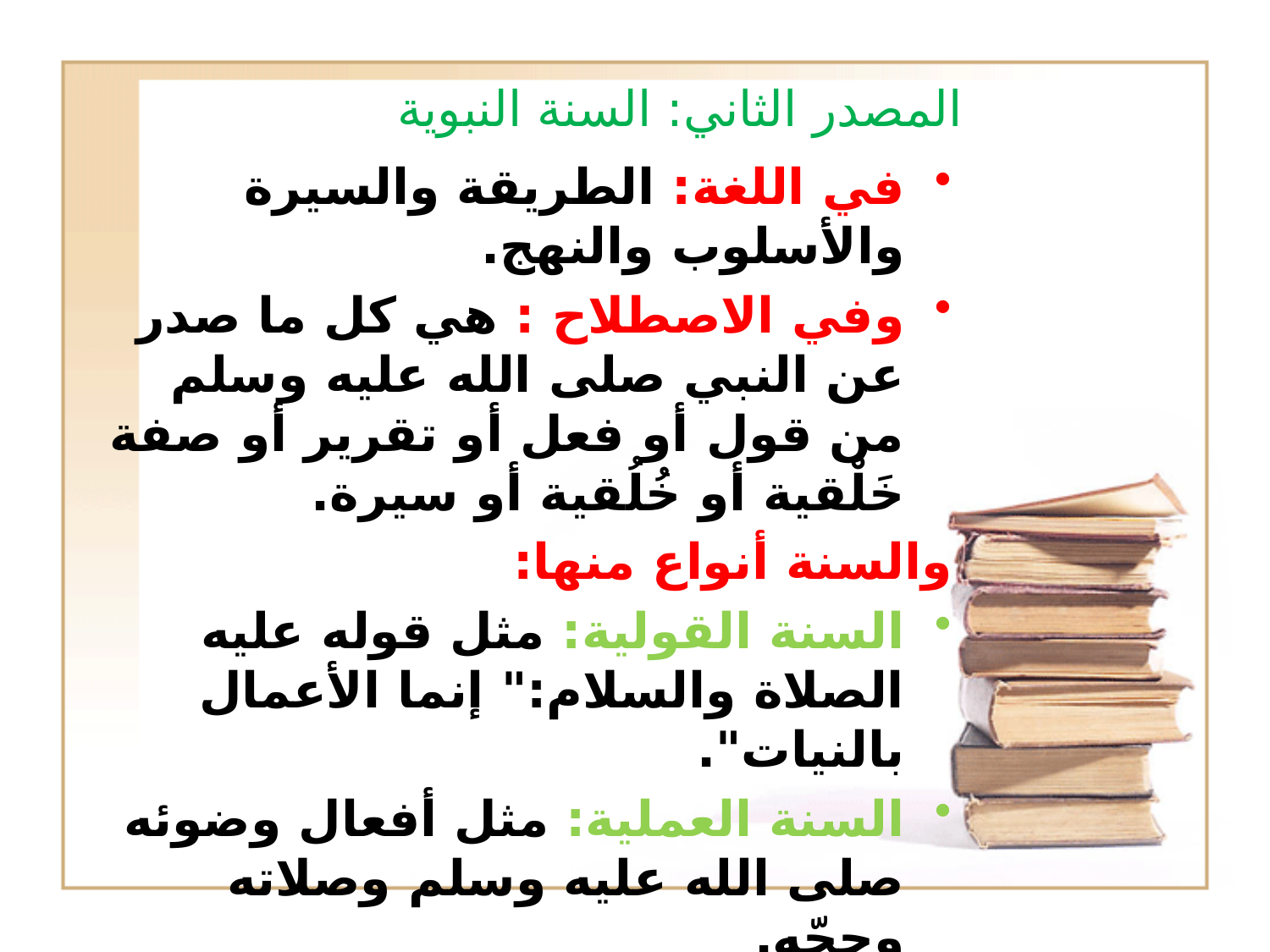

# المصدر الثاني: السنة النبوية
في اللغة: الطريقة والسيرة والأسلوب والنهج.
وفي الاصطلاح : هي كل ما صدر عن النبي صلى الله عليه وسلم من قول أو فعل أو تقرير أو صفة خَلْقية أو خُلُقية أو سيرة.
والسنة أنواع منها:
السنة القولية: مثل قوله عليه الصلاة والسلام:" إنما الأعمال بالنيات".
السنة العملية: مثل أفعال وضوئه صلى الله عليه وسلم وصلاته وحجّه.
السنة التقريرية:وهي ما أقره عليه الصلاة والسلام مما صدر عن أصحابه من قول أو فعل بسكوته، أو إظهار الرضا عنه واستحسانه.